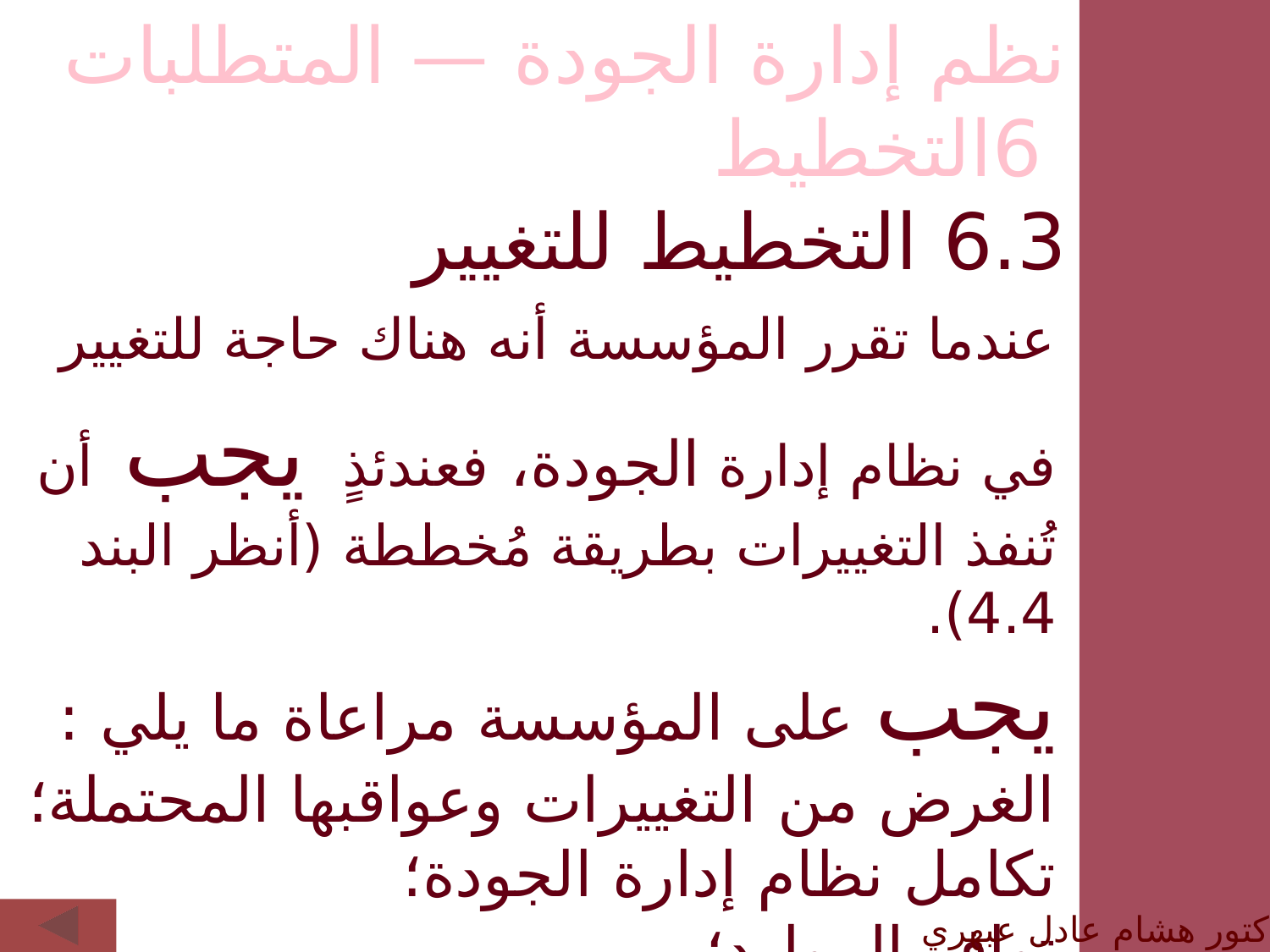

نظم إدارة الجودة — المتطلبات
 6التخطيط
6.3 التخطيط للتغيير

عندما تقرر المؤسسة أنه هناك حاجة للتغيير في نظام إدارة الجودة، فعندئذٍ يجب أن تُنفذ التغييرات بطريقة مُخططة (أنظر البند 4.4).
يجب على المؤسسة مراعاة ما يلي :
الغرض من التغييرات وعواقبها المحتملة؛
تكامل نظام إدارة الجودة؛
توافر الموارد؛
تحديد أو إعادة تحديد المسؤوليات والصلاحيات؛

الدكتور هشام عادل عبهري